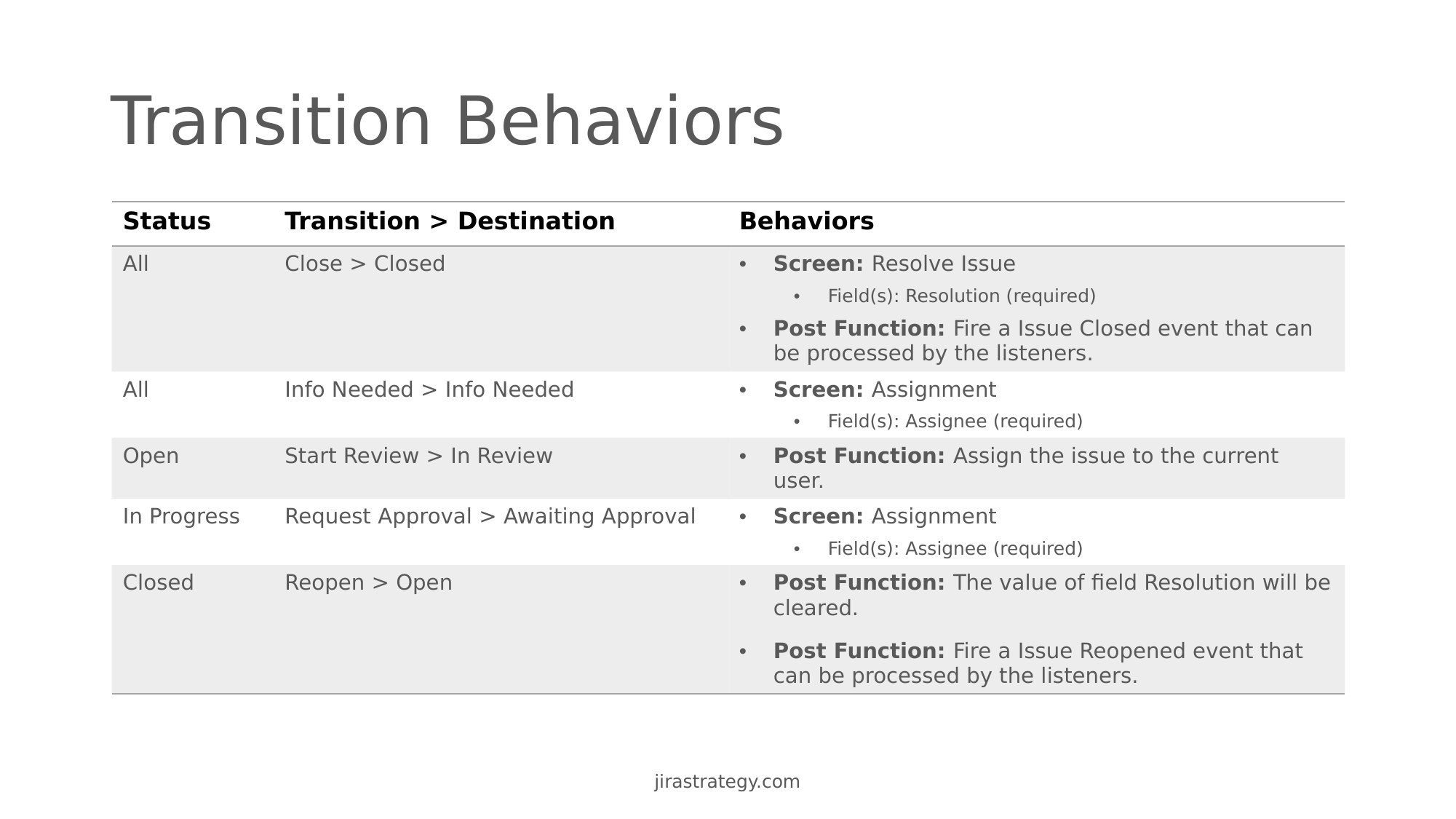

# Transition Behaviors
| Status | Transition > Destination | Behaviors |
| --- | --- | --- |
| All | Close > Closed | Screen: Resolve Issue Field(s): Resolution (required) Post Function: Fire a Issue Closed event that can be processed by the listeners. |
| All | Info Needed > Info Needed | Screen: Assignment Field(s): Assignee (required) |
| Open | Start Review > In Review | Post Function: Assign the issue to the current user. |
| In Progress | Request Approval > Awaiting Approval | Screen: Assignment Field(s): Assignee (required) |
| Closed | Reopen > Open | Post Function: The value of field Resolution will be cleared. Post Function: Fire a Issue Reopened event that can be processed by the listeners. |
jirastrategy.com